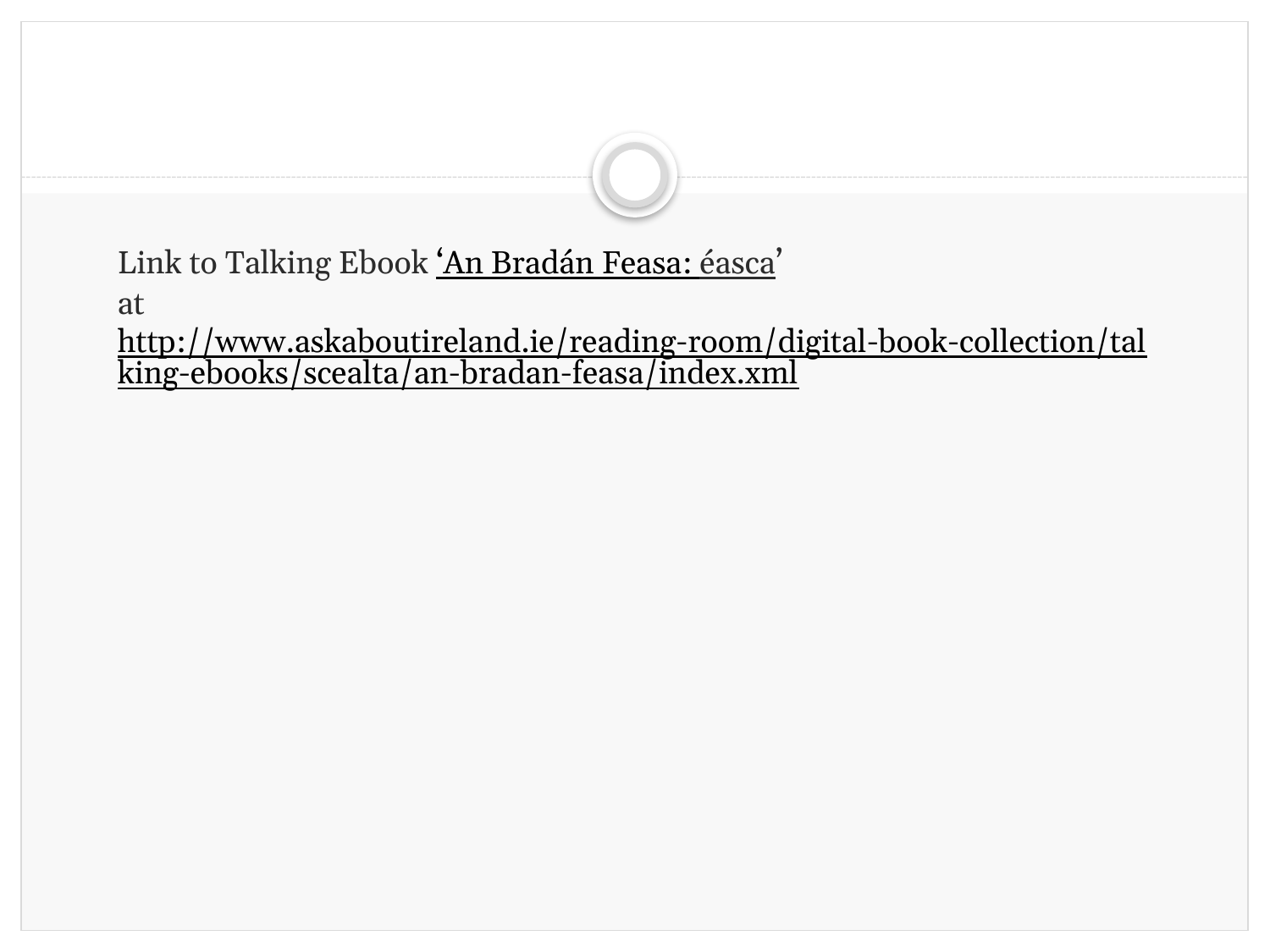

Link to Talking Ebook ‘An Bradán Feasa: éasca’
at
http://www.askaboutireland.ie/reading-room/digital-book-collection/talking-ebooks/scealta/an-bradan-feasa/index.xml